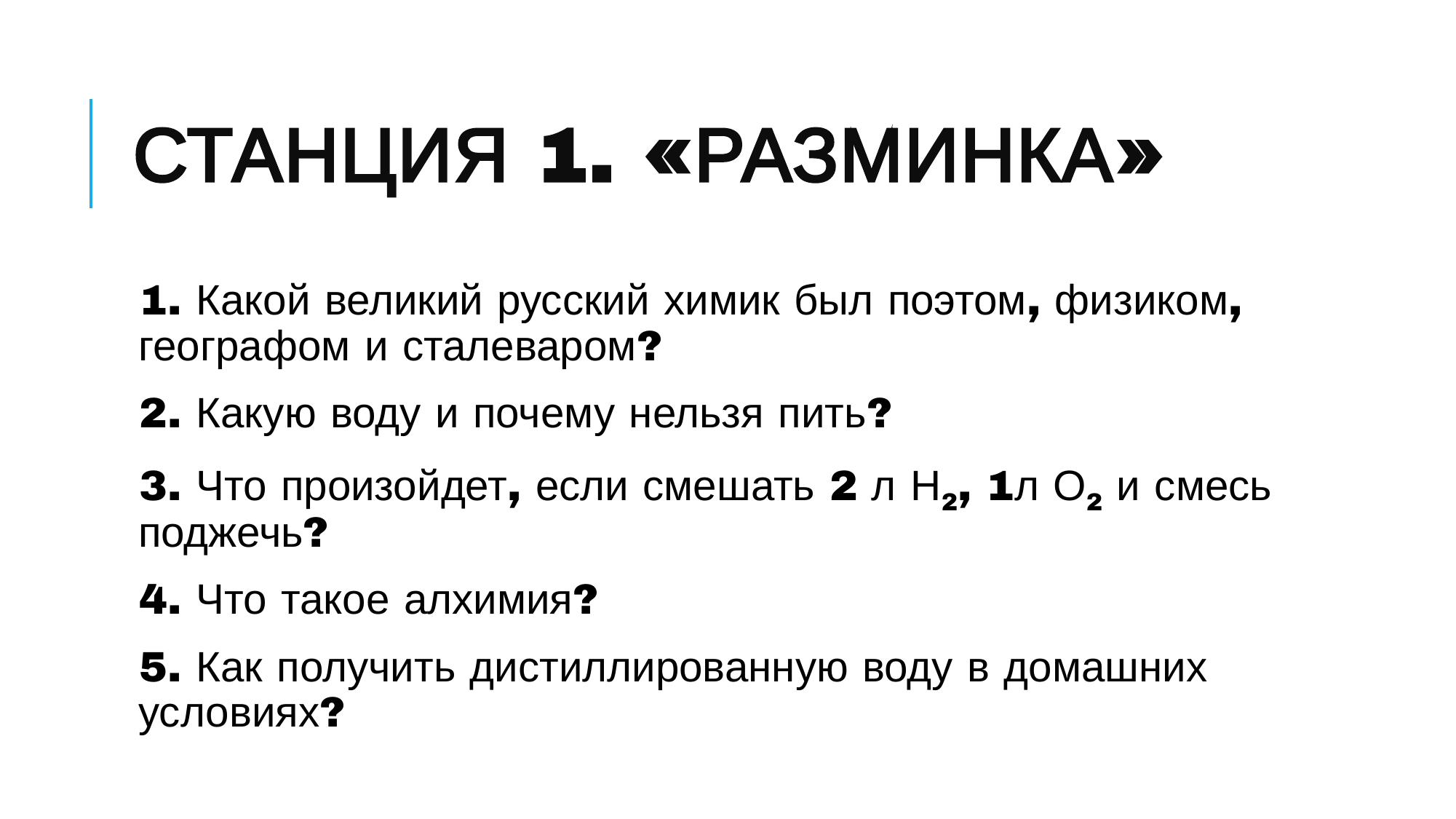

# Станция 1. «Разминка»
1. Какой великий русский химик был поэтом, физиком, географом и сталеваром?
2. Какую воду и почему нельзя пить?
3. Что произойдет, если смешать 2 л Н2, 1л О2 и смесь поджечь?
4. Что такое алхимия?
5. Как получить дистиллированную воду в домашних условиях?